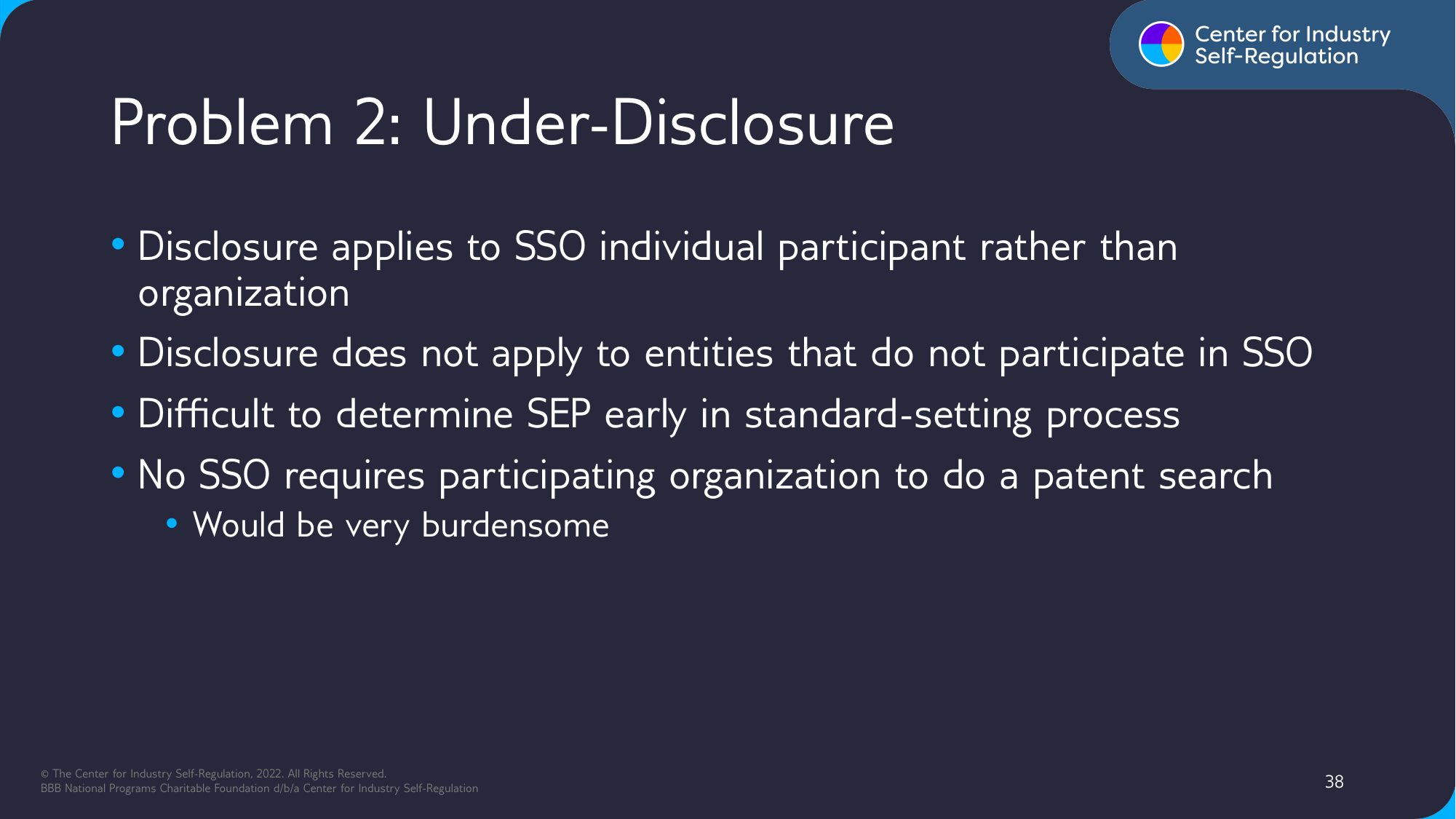

# Problem 2: Under-Disclosure
Disclosure applies to SSO individual participant rather than organization​
Disclosure does not apply to entities that do not participate in SSO​
Difficult to determine SEP early in standard-setting process​
No SSO requires participating organization to do a patent search​
Would be very burdensome​
38